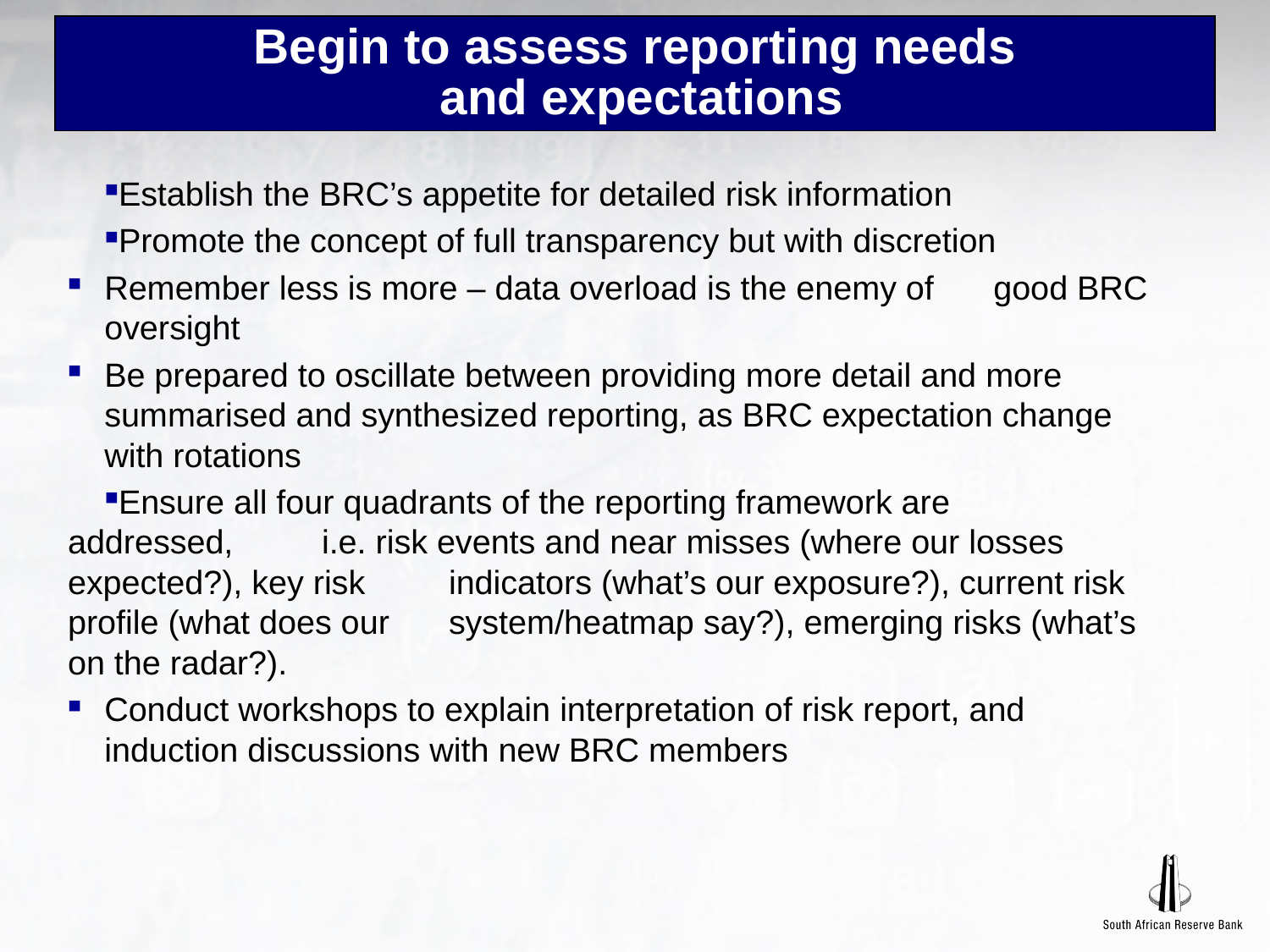

# Begin to assess reporting needs and expectations
Establish the BRC’s appetite for detailed risk information
Promote the concept of full transparency but with discretion
Remember less is more – data overload is the enemy of 	good BRC oversight
Be prepared to oscillate between providing more detail and more summarised and synthesized reporting, as BRC expectation change with rotations
Ensure all four quadrants of the reporting framework are 	addressed, 	i.e. risk events and near misses (where our losses expected?), key risk 	indicators (what’s our exposure?), current risk profile (what does our 	system/heatmap say?), emerging risks (what’s on the radar?).
Conduct workshops to explain interpretation of risk report, and induction discussions with new BRC members